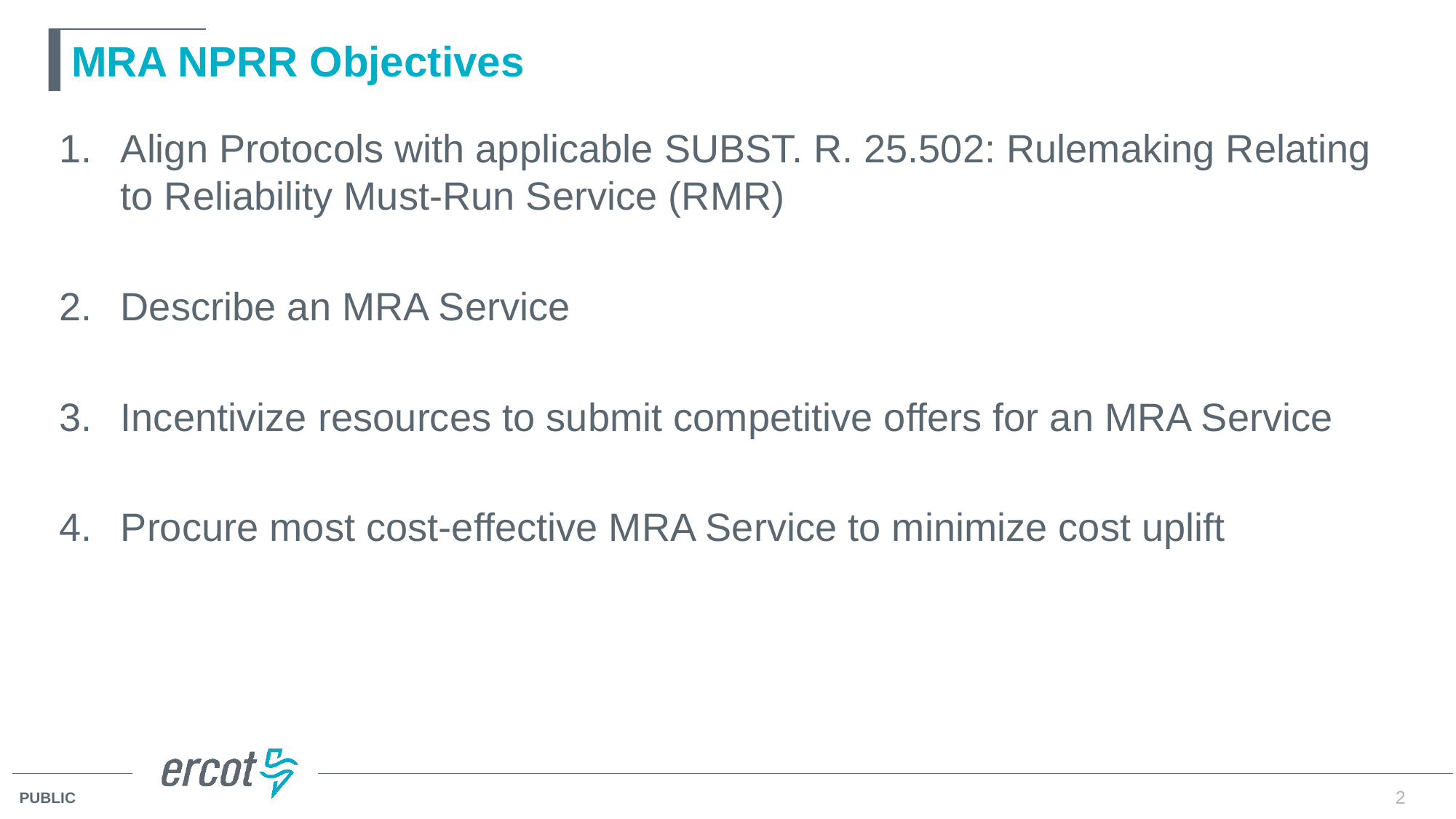

# MRA NPRR Objectives
Align Protocols with applicable SUBST. R. 25.502: Rulemaking Relating to Reliability Must-Run Service (RMR)

Describe an MRA Service

Incentivize resources to submit competitive offers for an MRA Service

Procure most cost-effective MRA Service to minimize cost uplift

2